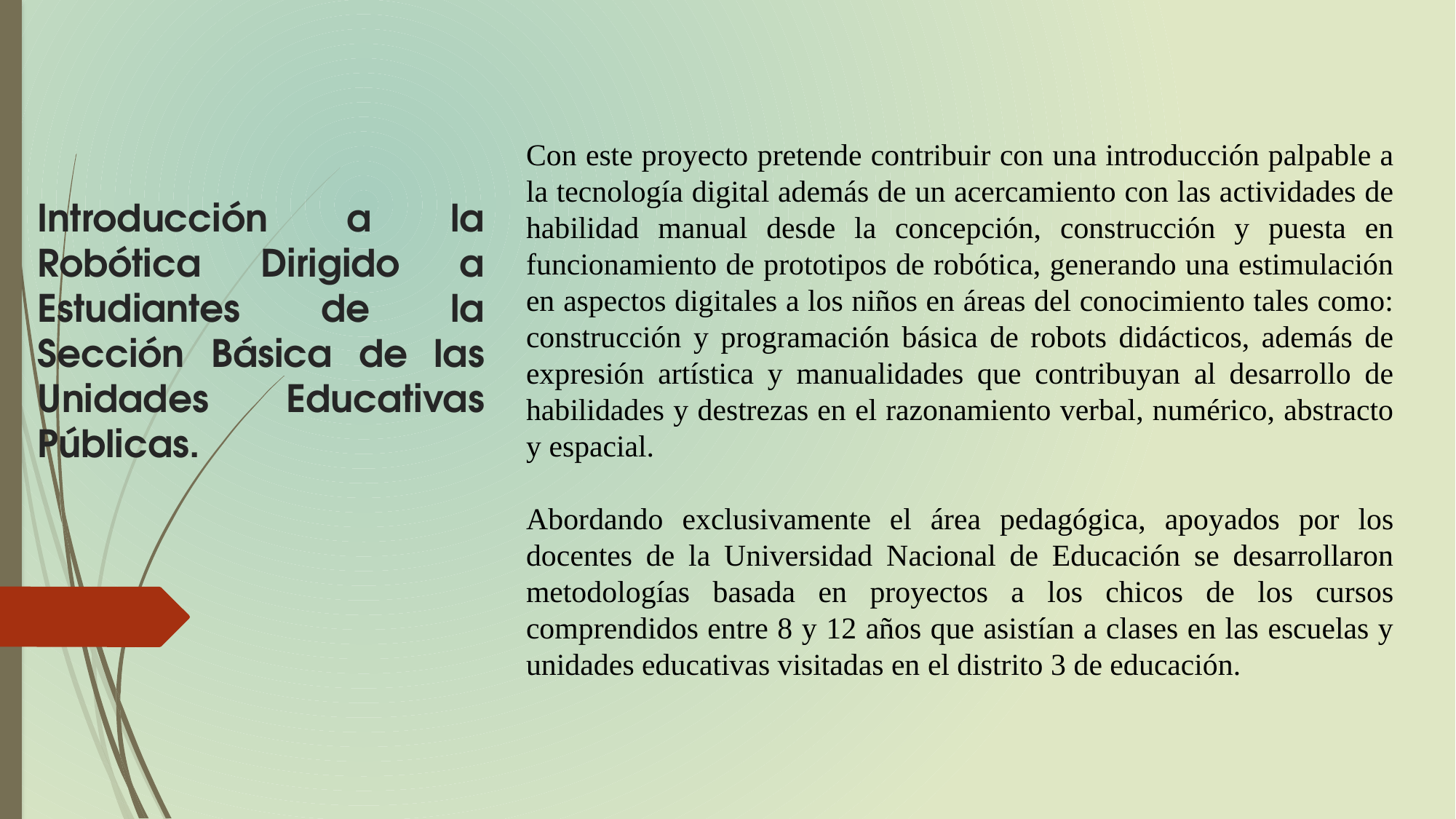

Con este proyecto pretende contribuir con una introducción palpable a la tecnología digital además de un acercamiento con las actividades de habilidad manual desde la concepción, construcción y puesta en funcionamiento de prototipos de robótica, generando una estimulación en aspectos digitales a los niños en áreas del conocimiento tales como: construcción y programación básica de robots didácticos, además de expresión artística y manualidades que contribuyan al desarrollo de habilidades y destrezas en el razonamiento verbal, numérico, abstracto y espacial.

Abordando exclusivamente el área pedagógica, apoyados por los docentes de la Universidad Nacional de Educación se desarrollaron metodologías basada en proyectos a los chicos de los cursos comprendidos entre 8 y 12 años que asistían a clases en las escuelas y unidades educativas visitadas en el distrito 3 de educación.

# Introducción a la Robótica Dirigido a Estudiantes de la Sección Básica de las Unidades Educativas Públicas.